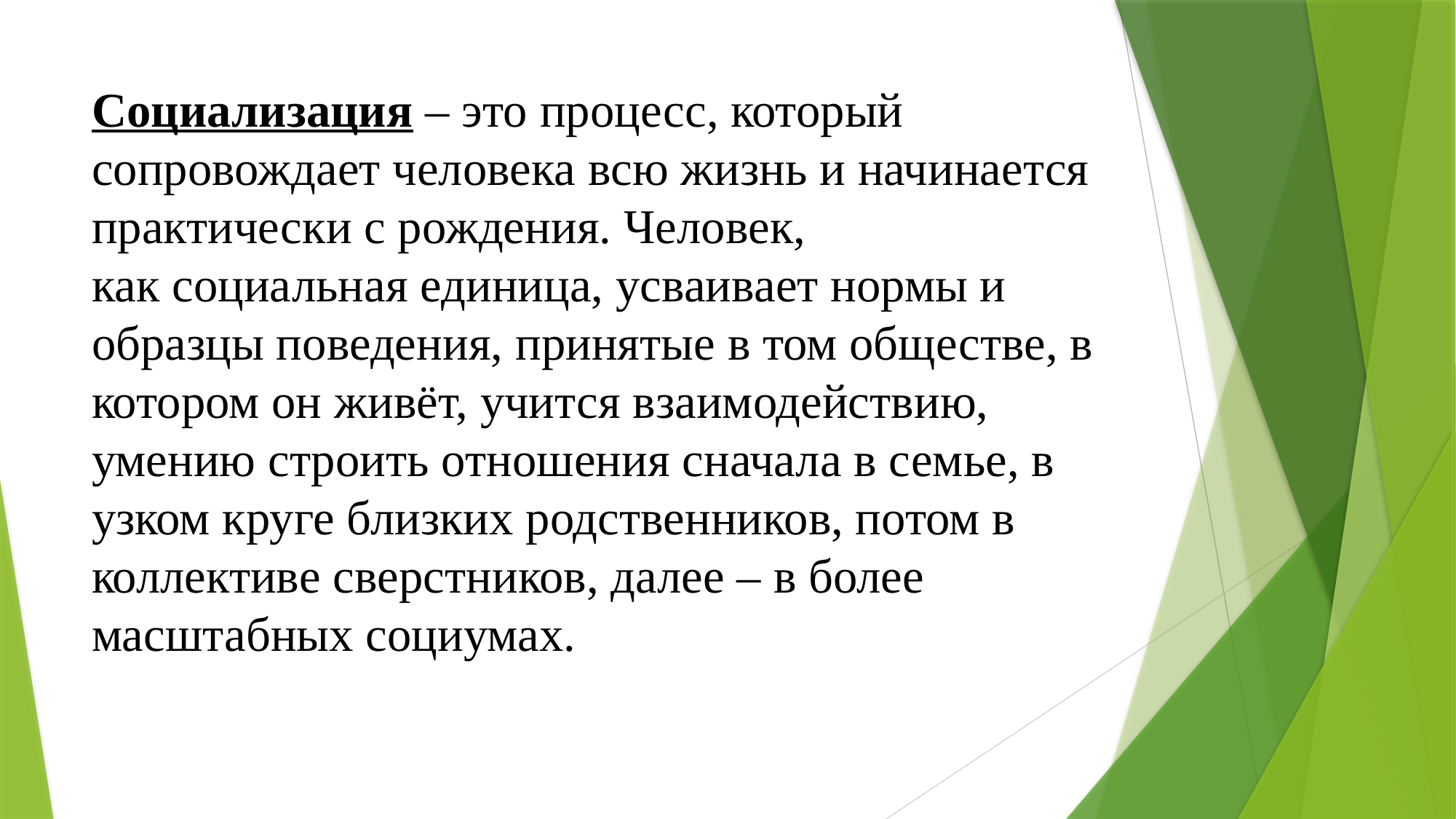

# Социализация – это процесс, который сопровождает человека всю жизнь и начинается практически с рождения. Человек, как социальная единица, усваивает нормы и образцы поведения, принятые в том обществе, в котором он живёт, учится взаимодействию, умению строить отношения сначала в семье, в узком круге близких родственников, потом в коллективе сверстников, далее – в более масштабных социумах.